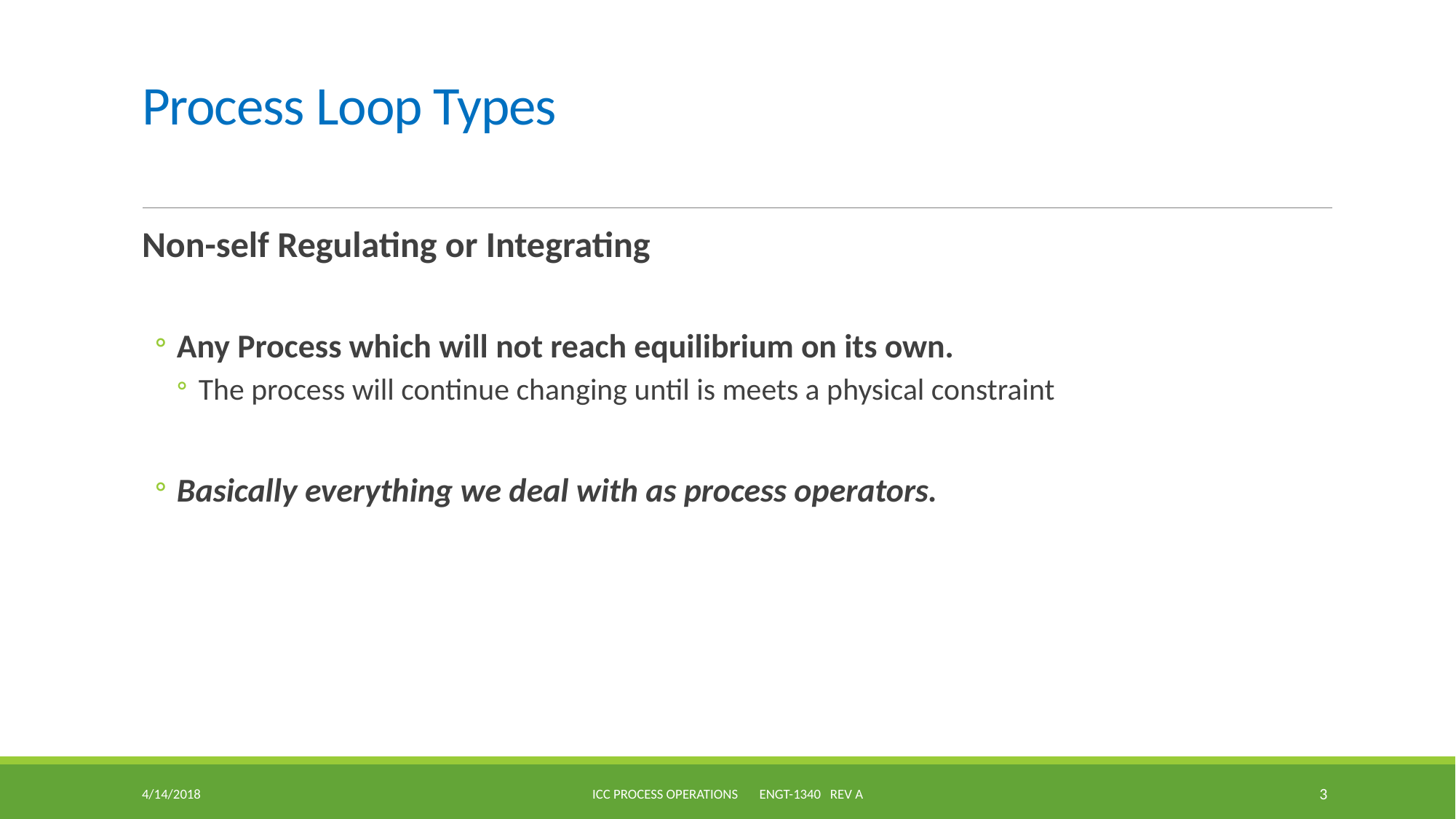

# Process Loop Types
Non-self Regulating or Integrating

Any Process which will not reach equilibrium on its own.
The process will continue changing until is meets a physical constraint

Basically everything we deal with as process operators.

4/14/2018
ICC Process Operations       ENGT-1340   Rev A
3